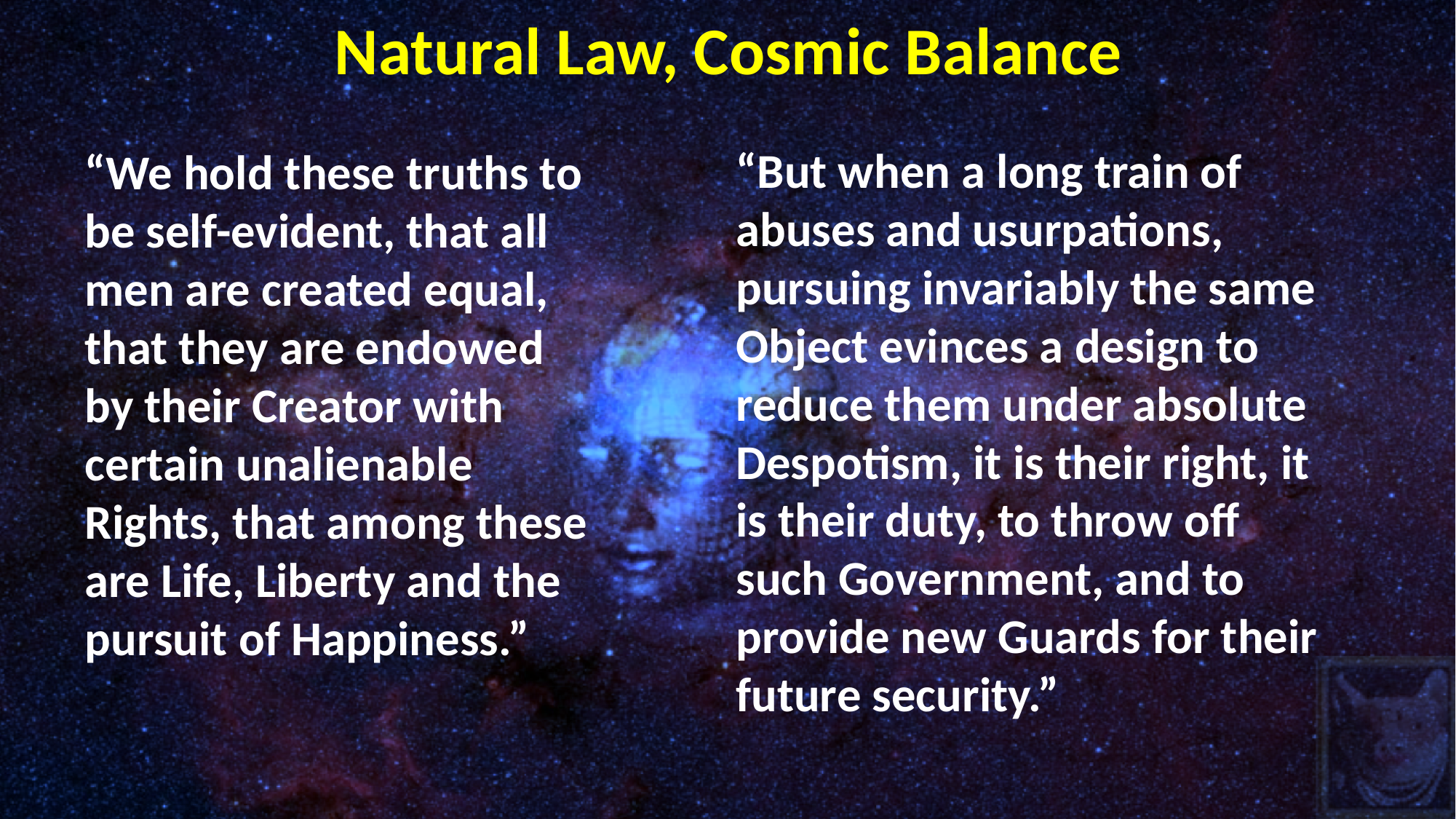

Natural Law, Cosmic Balance
“But when a long train of abuses and usurpations, pursuing invariably the same Object evinces a design to reduce them under absolute Despotism, it is their right, it is their duty, to throw off such Government, and to provide new Guards for their future security.”
“We hold these truths to be self-evident, that all men are created equal, that they are endowed by their Creator with certain unalienable Rights, that among these are Life, Liberty and the pursuit of Happiness.”